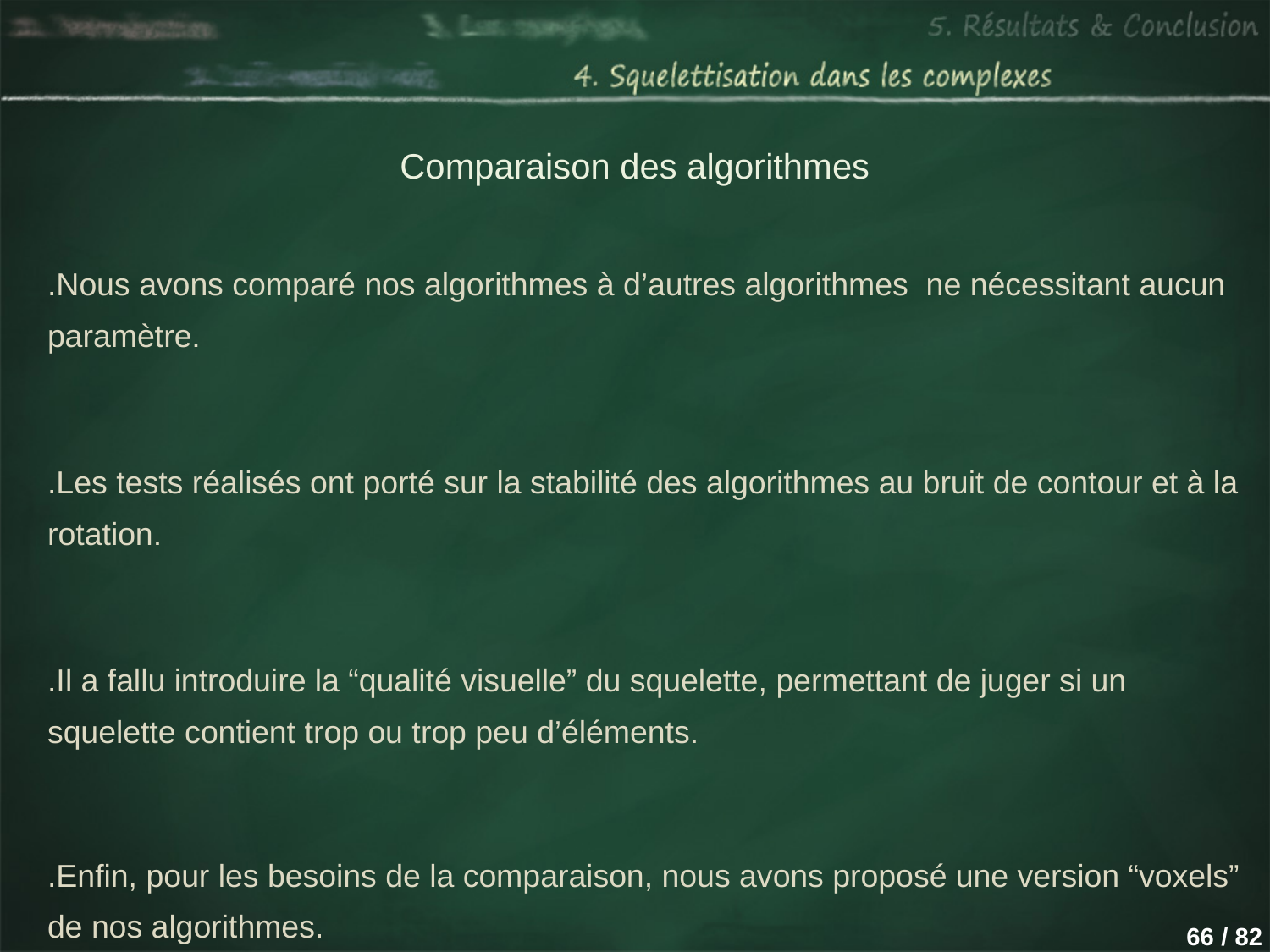

Comparaison des algorithmes
.Nous avons comparé nos algorithmes à d’autres algorithmes  ne nécessitant aucun paramètre.
.Les tests réalisés ont porté sur la stabilité des algorithmes au bruit de contour et à la rotation.
.Il a fallu introduire la “qualité visuelle” du squelette, permettant de juger si un squelette contient trop ou trop peu d’éléments.
.Enfin, pour les besoins de la comparaison, nous avons proposé une version “voxels” de nos algorithmes.